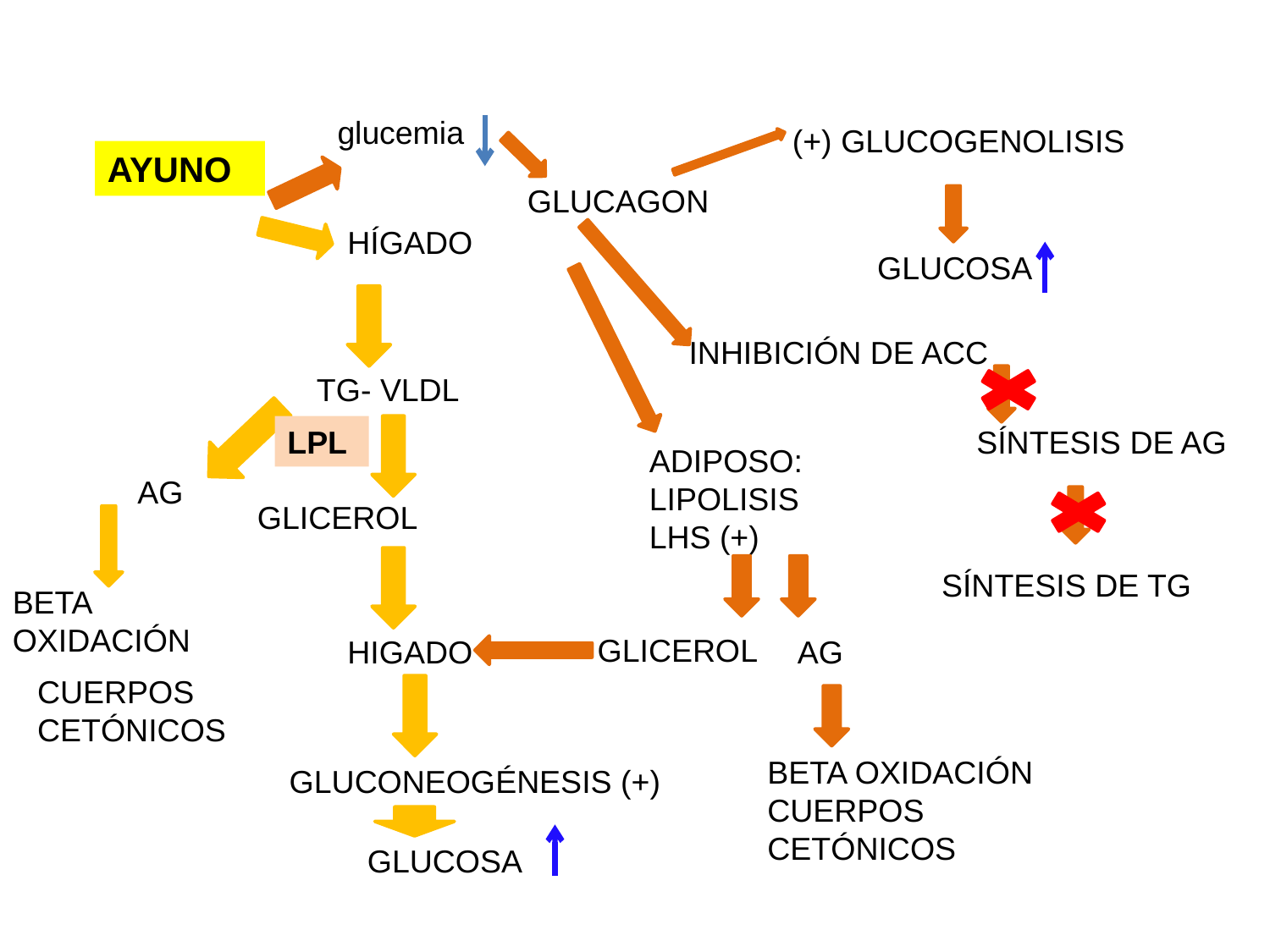

glucemia
(+) GLUCOGENOLISIS
AYUNO

GLUCAGON

HÍGADO

GLUCOSA

INHIBICIÓN DE ACC

TG- VLDL

LPL

SÍNTESIS DE AG

ADIPOSO: LIPOLISIS
LHS (+)
AG

GLICEROL

SÍNTESIS DE TG
BETA OXIDACIÓN

GLICEROL
HIGADO
AG
CUERPOS CETÓNICOS

BETA OXIDACIÓN
CUERPOS CETÓNICOS
GLUCONEOGÉNESIS (+)

GLUCOSA